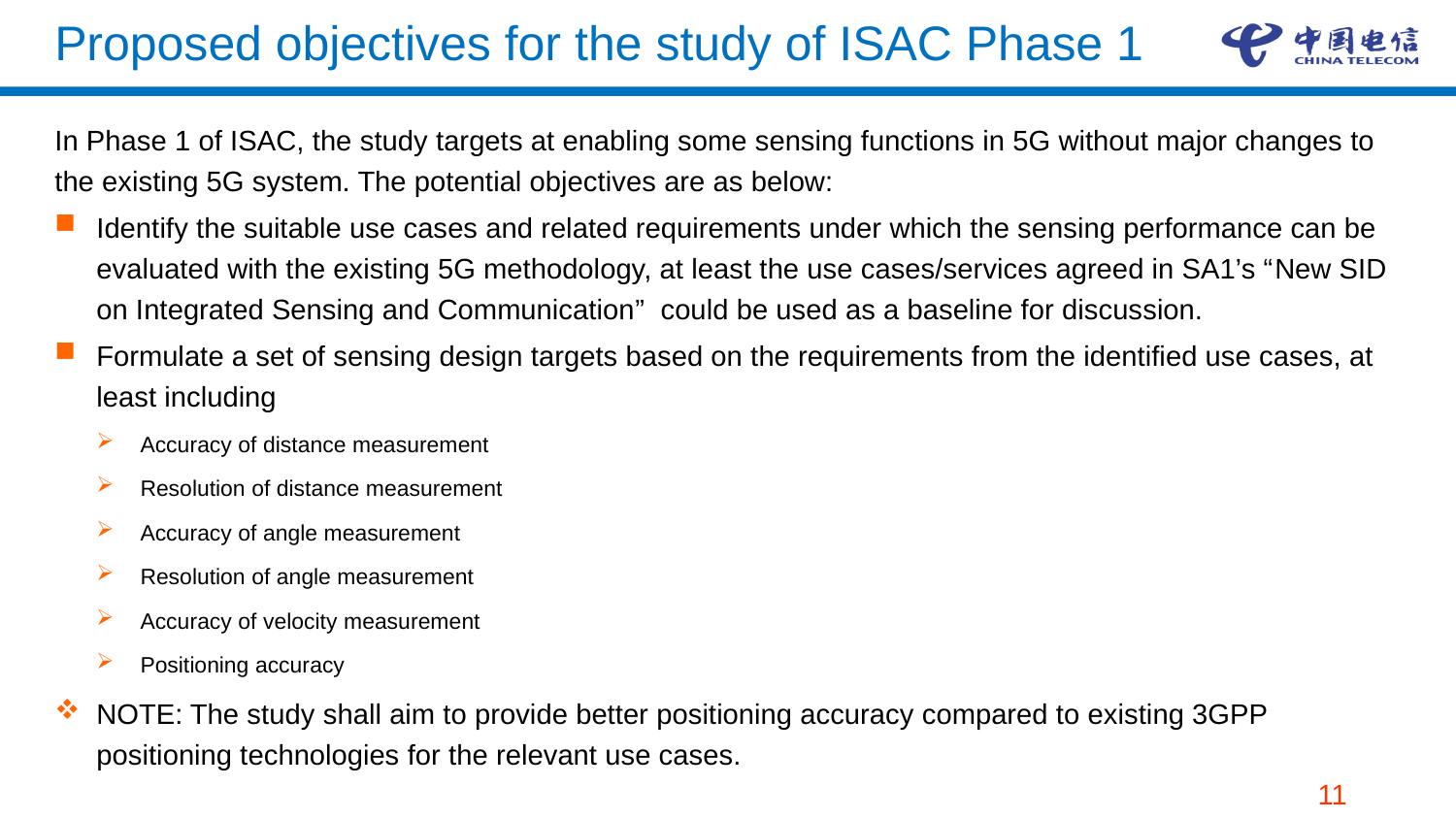

# Proposed objectives for the study of ISAC Phase 1
In Phase 1 of ISAC, the study targets at enabling some sensing functions in 5G without major changes to the existing 5G system. The potential objectives are as below:
Identify the suitable use cases and related requirements under which the sensing performance can be evaluated with the existing 5G methodology, at least the use cases/services agreed in SA1’s “New SID on Integrated Sensing and Communication”  could be used as a baseline for discussion.
Formulate a set of sensing design targets based on the requirements from the identified use cases, at least including
Accuracy of distance measurement
Resolution of distance measurement
Accuracy of angle measurement
Resolution of angle measurement
Accuracy of velocity measurement
Positioning accuracy
NOTE: The study shall aim to provide better positioning accuracy compared to existing 3GPP positioning technologies for the relevant use cases.
11